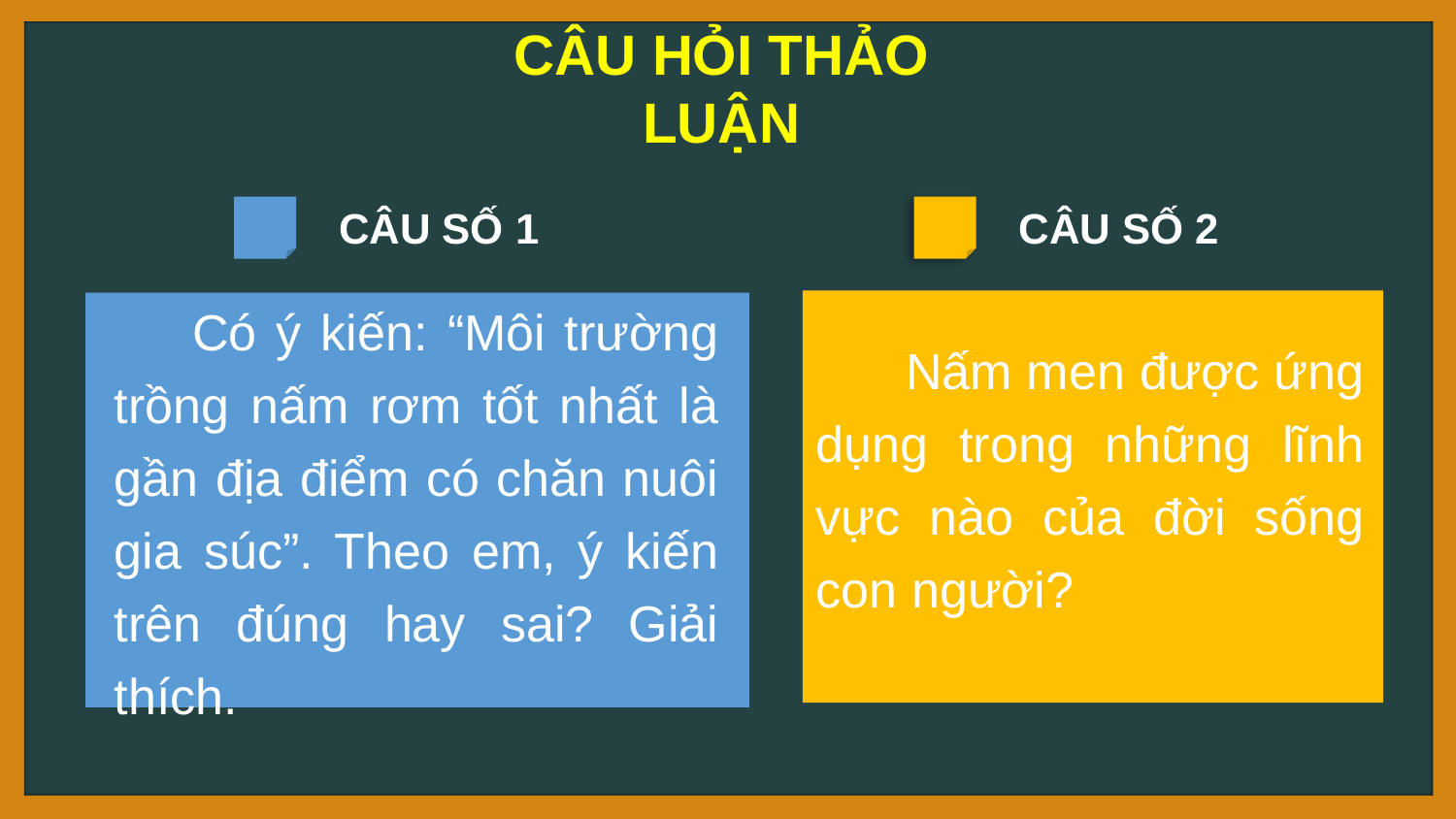

CÂU HỎI THẢO LUẬN

CÂU SỐ 1

CÂU SỐ 2
      Nấm men được ứng dụng trong những lĩnh vực nào của đời sống con người?
    Có ý kiến: “Môi trường trồng nấm rơm tốt nhất là gần địa điểm có chăn nuôi gia súc”. Theo em, ý kiến trên đúng hay sai? Giải thích.